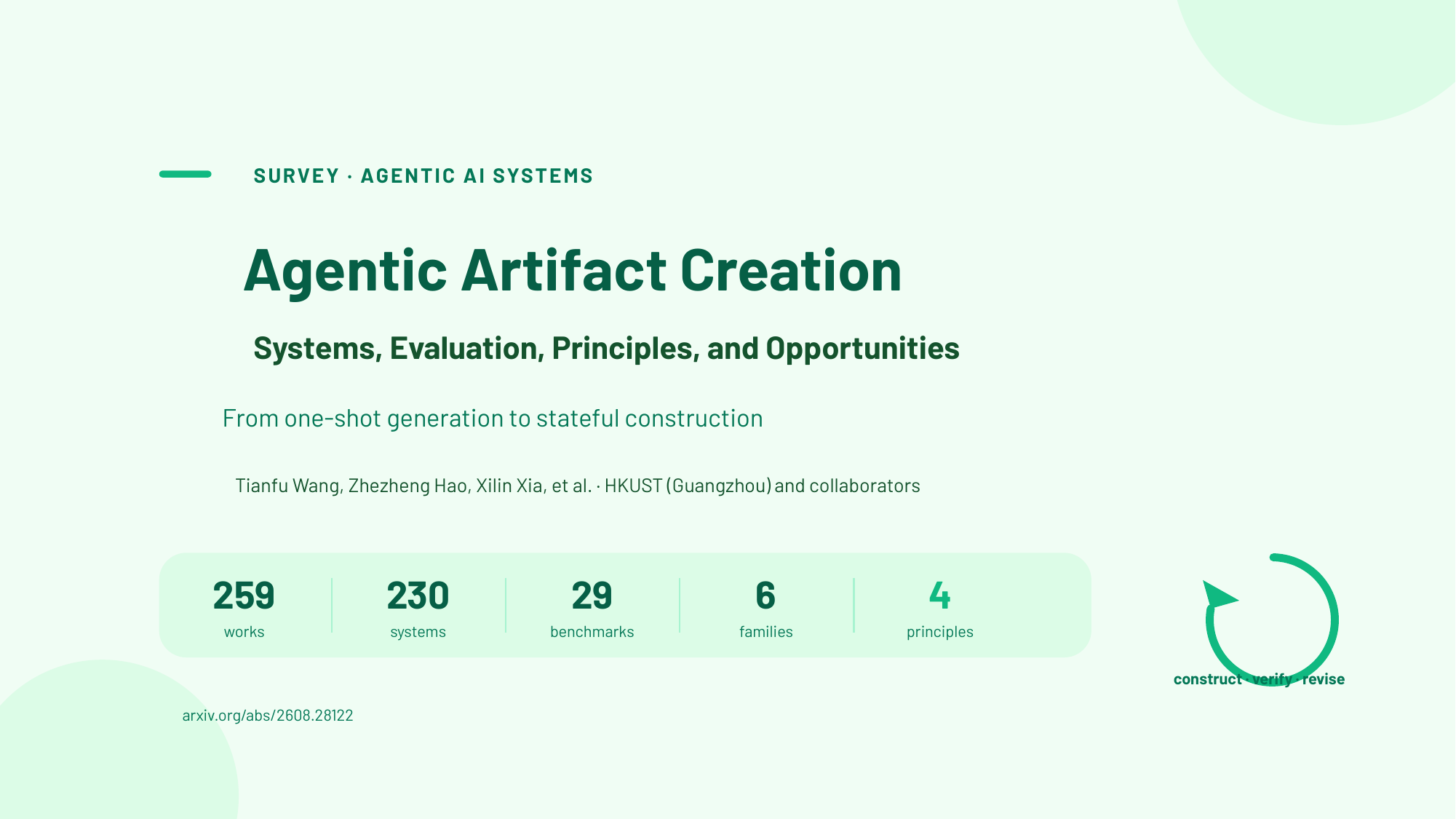

SURVEY · AGENTIC AI SYSTEMS

Agentic Artifact Creation
Systems, Evaluation, Principles, and Opportunities
From one-shot generation to stateful construction
Tianfu Wang, Zhezheng Hao, Xilin Xia, et al. · HKUST (Guangzhou) and collaborators

259
230
29
6
4
works
systems
benchmarks
families
principles

construct · verify · revise
arxiv.org/abs/2608.28122